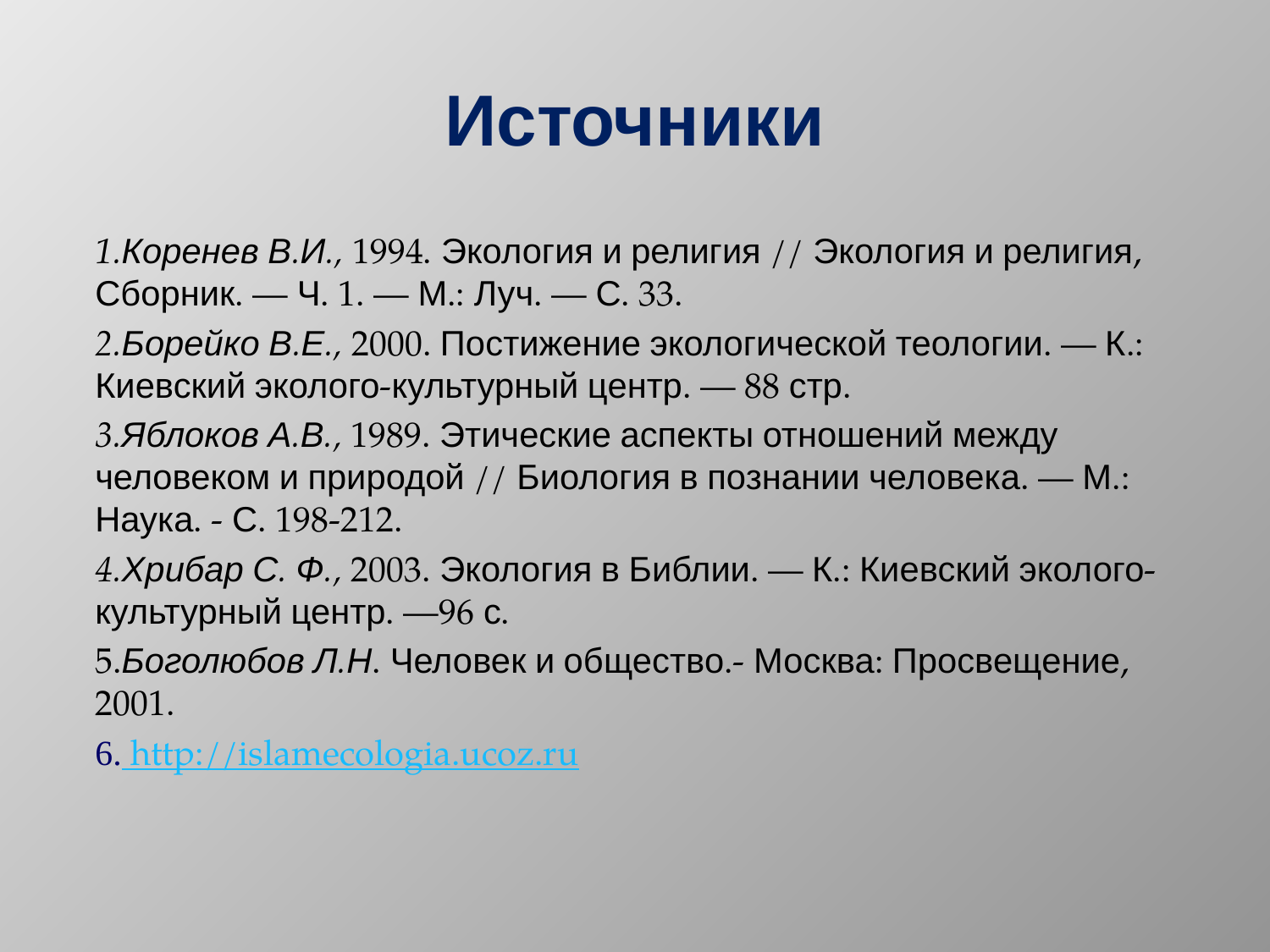

# Источники
1.Коренев В.И., 1994. Экология и религия // Экология и религия, Сборник. — Ч. 1. — М.: Луч. — С. 33.
2.Борейко В.Е., 2000. Постижение экологической теологии. — К.: Киевский эколого-культурный центр. — 88 стр.
3.Яблоков А.В., 1989. Этические аспекты отношений между человеком и природой // Биология в познании человека. — М.: Наука. - С. 198-212.
4.Хрибар С. Ф., 2003. Экология в Библии. — К.: Киевский эколого-культурный центр. —96 с.
5.Боголюбов Л.Н. Человек и общество.- Москва: Просвещение, 2001.
6. http://islamecologia.ucoz.ru